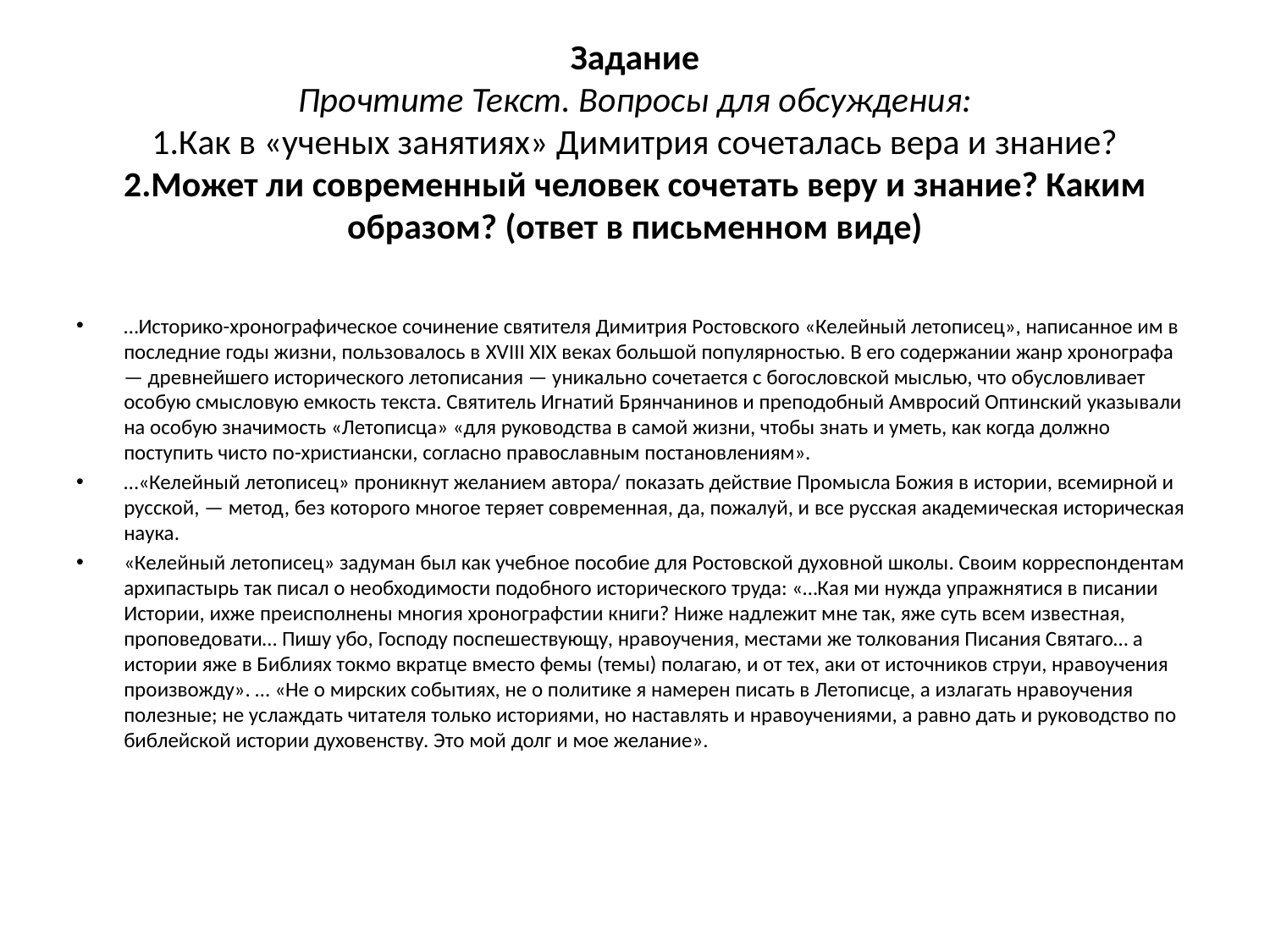

# Задание Прочтите Текст. Вопросы для обсуждения: 1.Как в «ученых занятиях» Димитрия сочеталась вера и знание? 2.Может ли современный человек сочетать веру и знание? Каким образом? (ответ в письменном виде)
…Историко-хронографическое сочинение святителя Димитрия Ростовского «Келейный летописец», написанное им в последние годы жизни, пользовалось в XVIII XIX веках большой популярностью. В его содержании жанр хронографа — древнейшего исторического летописания — уникально сочетается с богословской мыслью, что обусловливает особую смысловую емкость текста. Святитель Игнатий Брянчанинов и преподобный Амвросий Оптинский указывали на особую значимость «Летописца» «для руководства в самой жизни, чтобы знать и уметь, как когда должно поступить чисто по-христиански, согласно православным постановлениям».
…«Келейный летописец» проникнут желанием автора/ показать действие Промысла Божия в истории, всемирной и русской, — метод, без которого многое теряет современная, да, пожалуй, и все русская академическая историческая наука.
«Келейный летописец» задуман был как учебное пособие для Ростовской духовной школы. Своим корреспондентам архипастырь так писал о необходимости подобного исторического труда: «…Кая ми нужда упражнятися в писании Истории, ихже преисполнены многия хронографстии книги? Ниже надлежит мне так, яже суть всем известная, проповедовати… Пишу убо, Господу поспешествующу, нравоучения, местами же толкования Писания Святаго… а истории яже в Библиях токмо вкратце вместо фемы (темы) полагаю, и от тех, аки от источников струи, нравоучения произвожду». … «Не о мирских событиях, не о политике я намерен писать в Летописце, а излагать нравоучения полезные; не услаждать читателя только историями, но наставлять и нравоучениями, а равно дать и руководство по библейской истории духовенству. Это мой долг и мое желание».